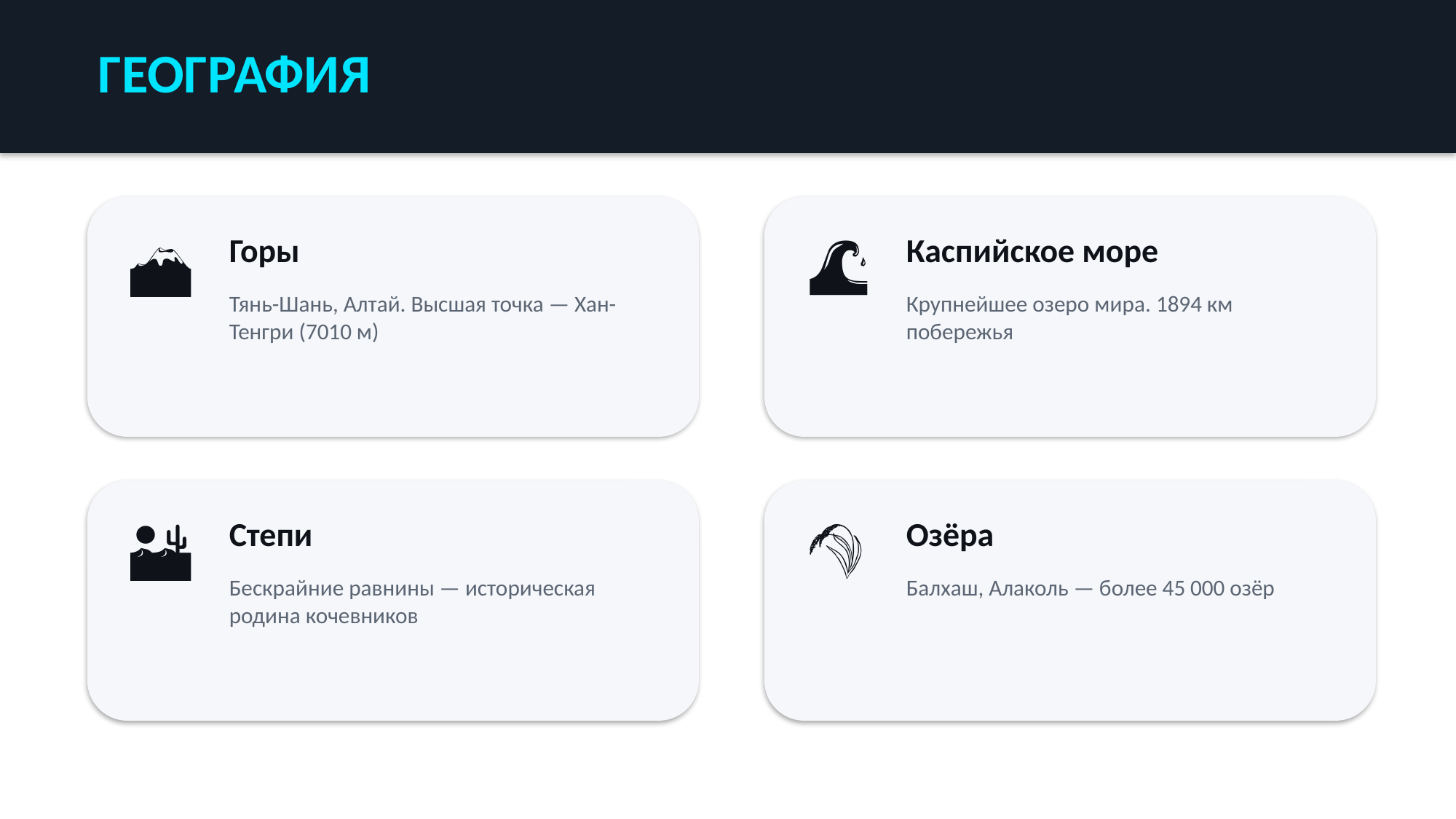

ГЕОГРАФИЯ

🏔️
🌊
Горы
Каспийское море
Тянь-Шань, Алтай. Высшая точка — Хан-Тенгри (7010 м)
Крупнейшее озеро мира. 1894 км побережья

🏜️
🌾
Степи
Озёра
Бескрайние равнины — историческая родина кочевников
Балхаш, Алаколь — более 45 000 озёр